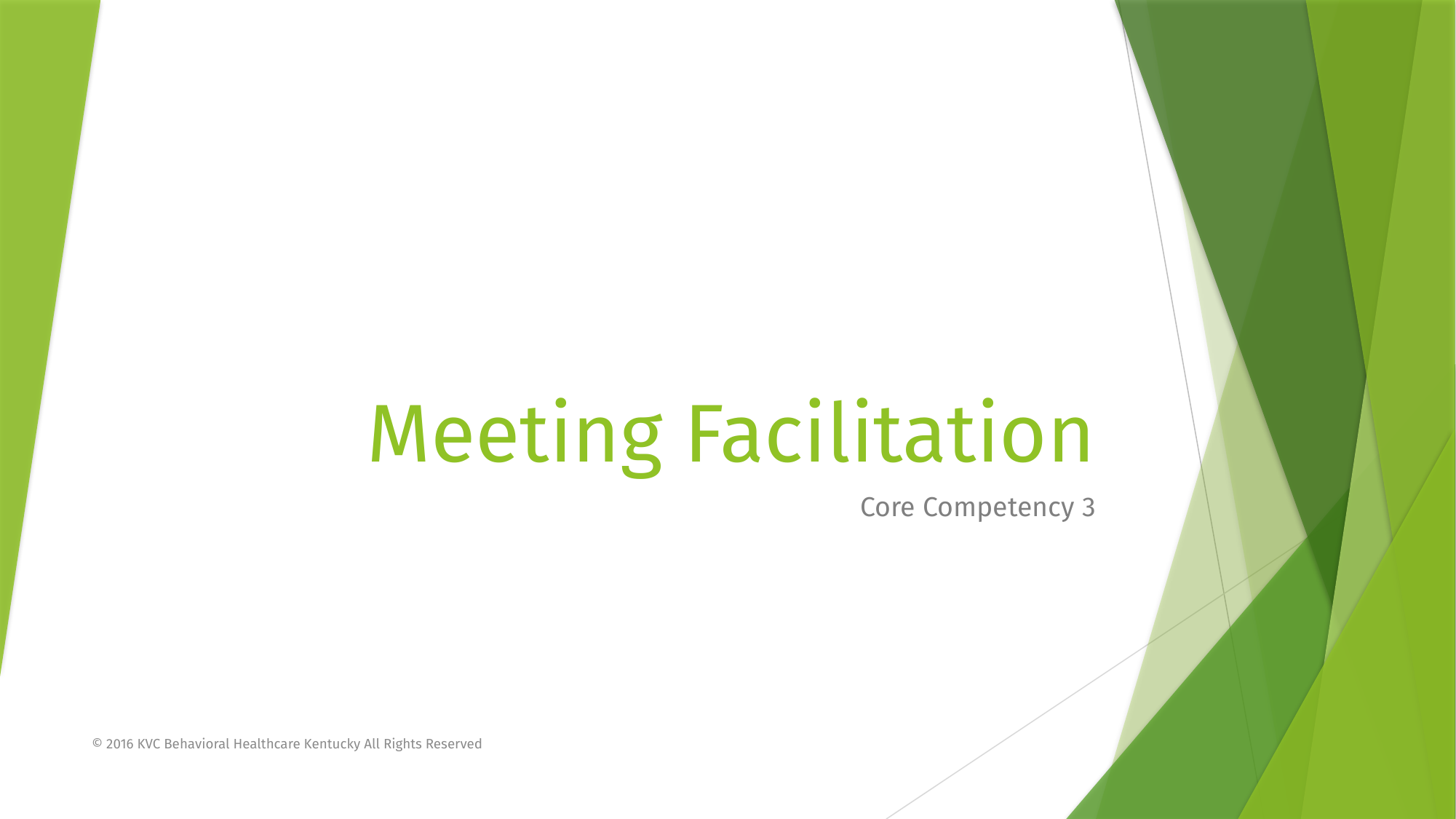

# Meeting Facilitation
Core Competency 3
© 2016 KVC Behavioral Healthcare Kentucky All Rights Reserved